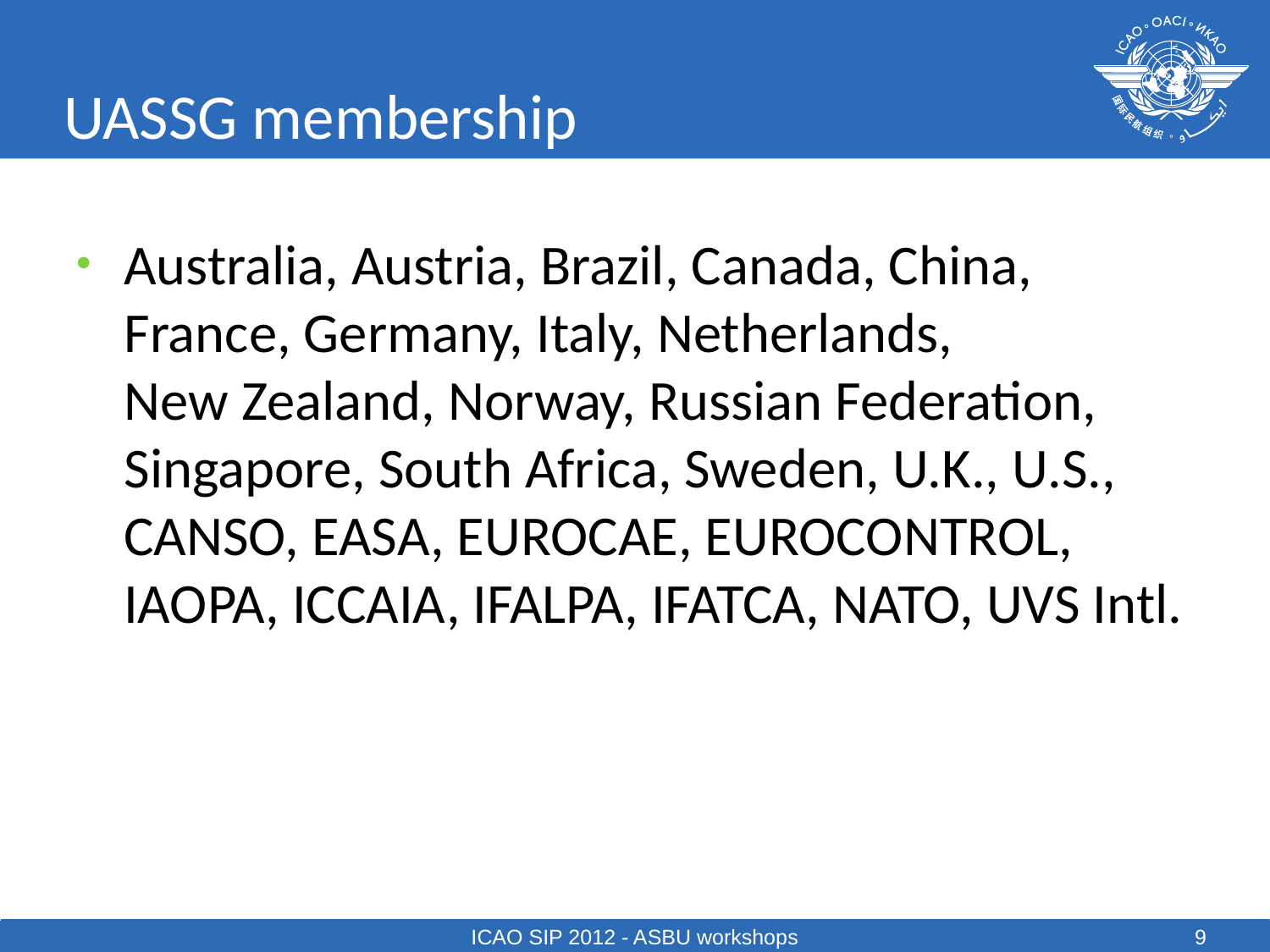

# UASSG membership
Australia, Austria, Brazil, Canada, China, France, Germany, Italy, Netherlands,
New Zealand, Norway, Russian Federation, Singapore, South Africa, Sweden, U.K., U.S., CANSO, EASA, EUROCAE, EUROCONTROL, IAOPA, ICCAIA, IFALPA, IFATCA, NATO, UVS Intl.
ICAO SIP 2012 - ASBU workshops
9